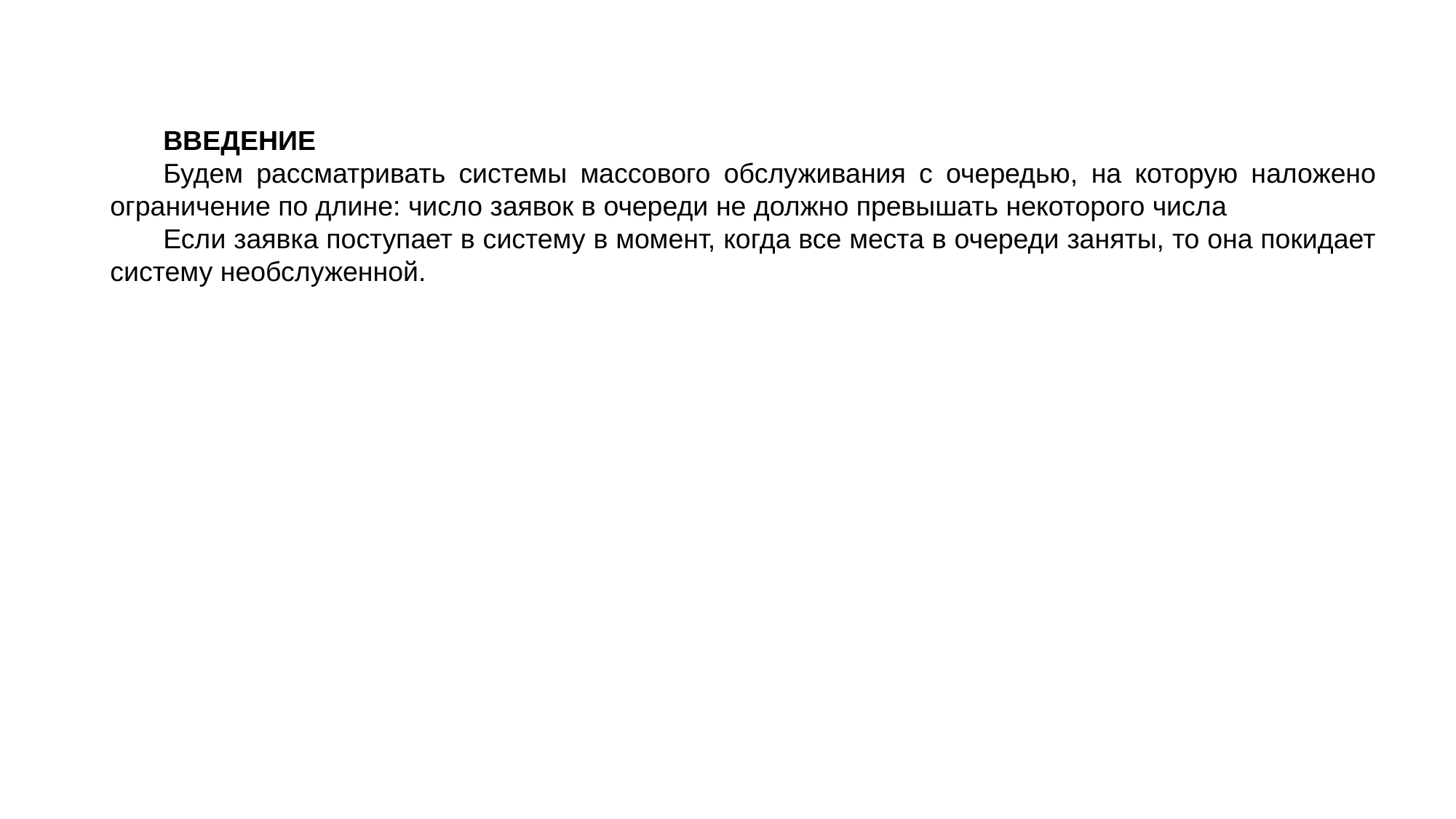

ВВЕДЕНИЕ
Будем рассматривать системы массового обслуживания с очередью, на которую наложено ограничение по длине: число заявок в очереди не должно превышать некоторого числа
Если заявка поступает в систему в момент, когда все места в очереди заняты, то она покидает систему необслуженной.